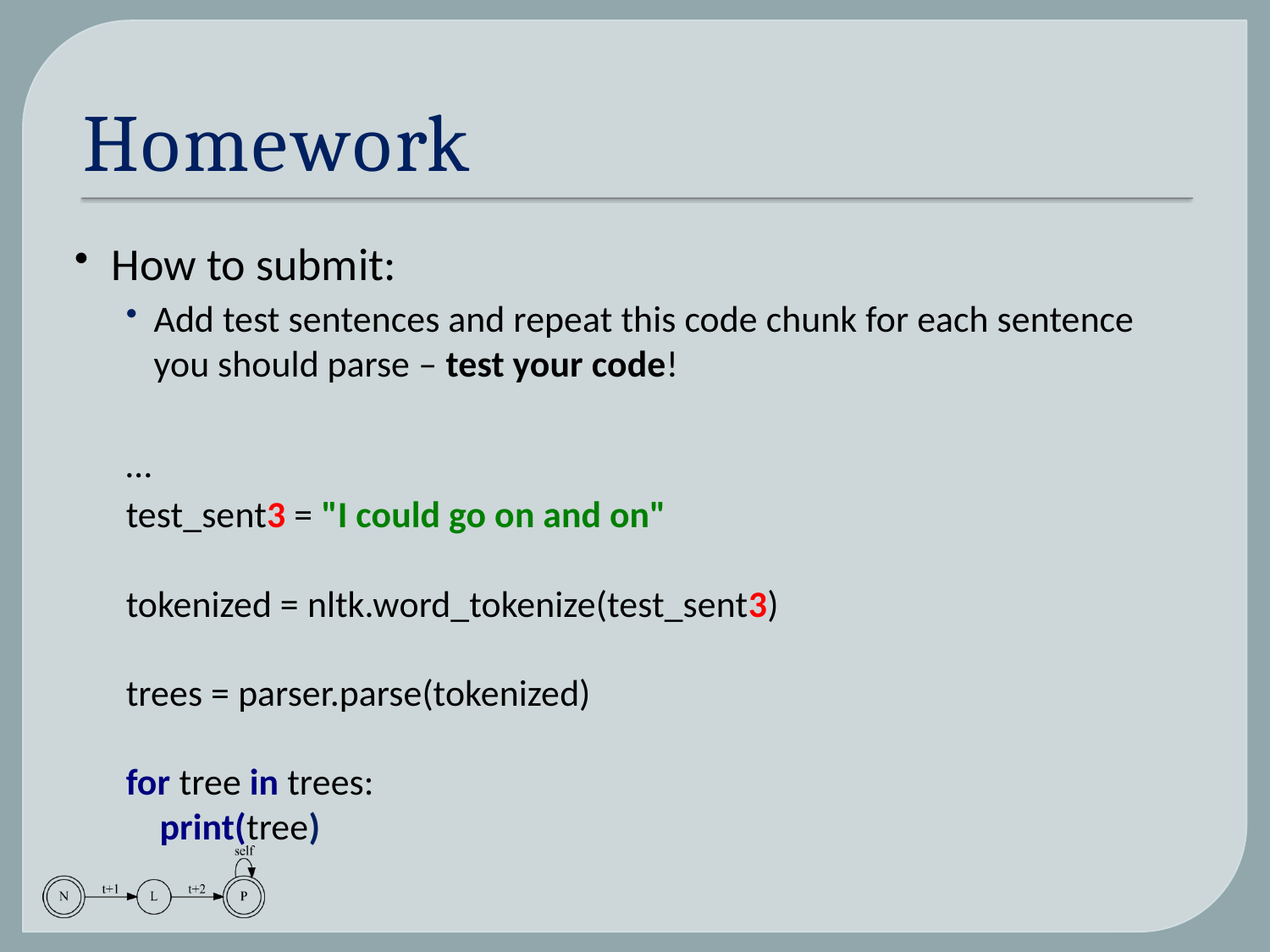

# Homework
How to submit:
Add test sentences and repeat this code chunk for each sentence you should parse – test your code!

…
test_sent3 = "I could go on and on"
tokenized = nltk.word_tokenize(test_sent3)
trees = parser.parse(tokenized)
for tree in trees:
    print(tree)